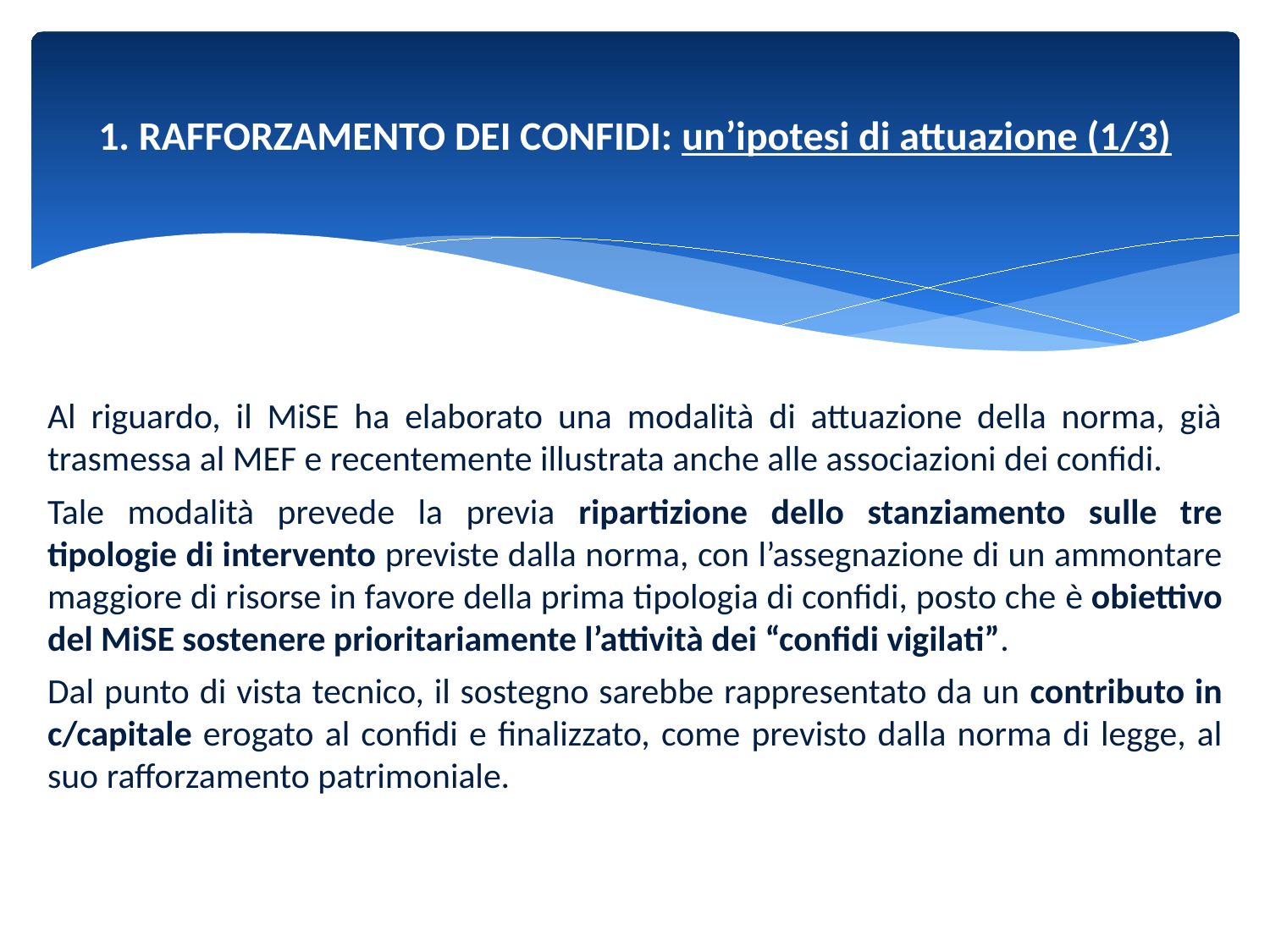

# 1. RAFFORZAMENTO DEI CONFIDI: un’ipotesi di attuazione (1/3)
Al riguardo, il MiSE ha elaborato una modalità di attuazione della norma, già trasmessa al MEF e recentemente illustrata anche alle associazioni dei confidi.
Tale modalità prevede la previa ripartizione dello stanziamento sulle tre tipologie di intervento previste dalla norma, con l’assegnazione di un ammontare maggiore di risorse in favore della prima tipologia di confidi, posto che è obiettivo del MiSE sostenere prioritariamente l’attività dei “confidi vigilati”.
Dal punto di vista tecnico, il sostegno sarebbe rappresentato da un contributo in c/capitale erogato al confidi e finalizzato, come previsto dalla norma di legge, al suo rafforzamento patrimoniale.